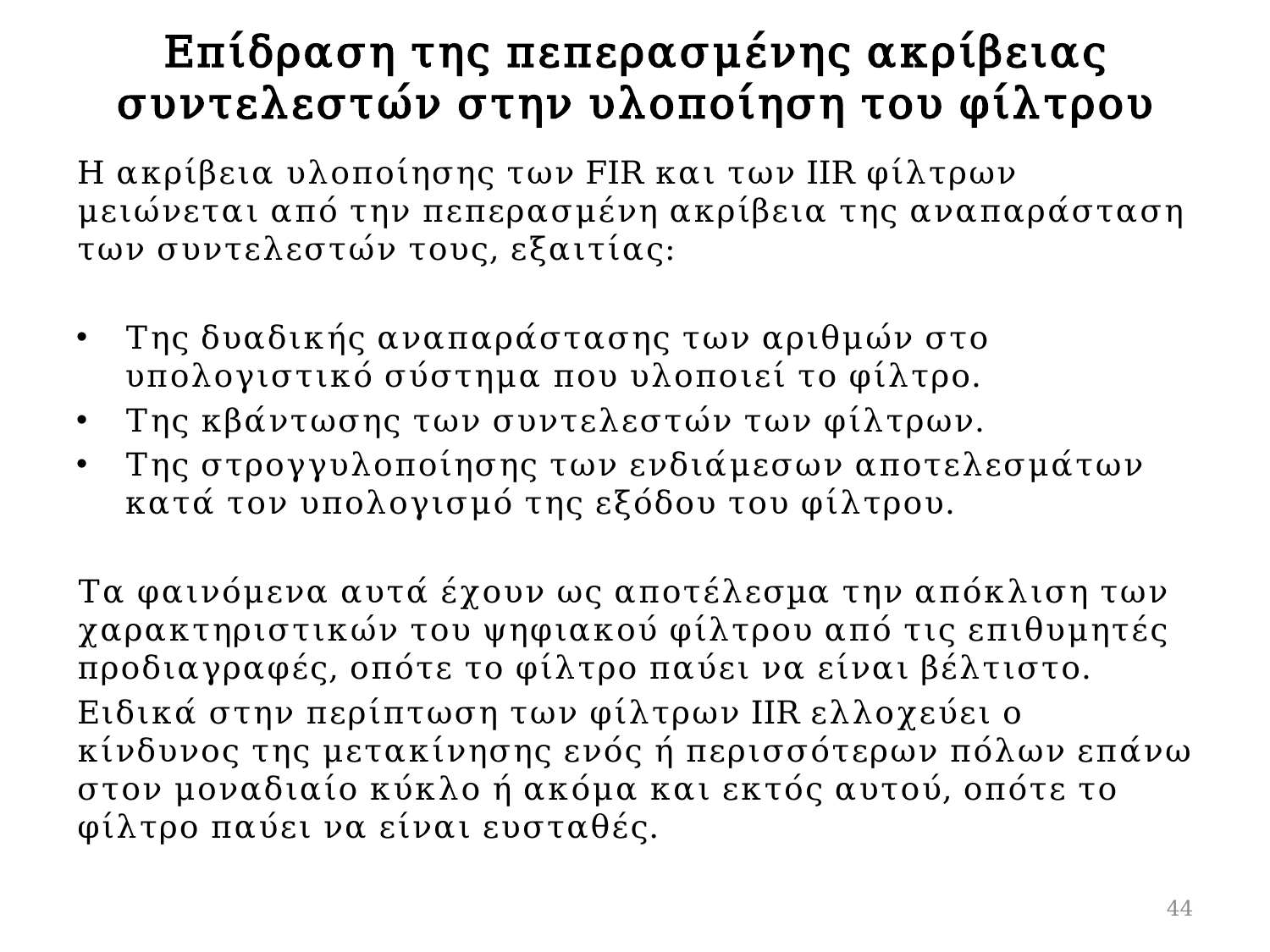

# Επίδραση της πεπερασμένης ακρίβειας συντελεστών στην υλοποίηση του φίλτρου
Η ακρίβεια υλοποίησης των FIR και των IIR φίλτρων μειώνεται από την πεπερασμένη ακρίβεια της αναπαράσταση των συντελεστών τους, εξαιτίας:

Της δυαδικής αναπαράστασης των αριθμών στο υπολογιστικό σύστημα που υλοποιεί το φίλτρο.
Της κβάντωσης των συντελεστών των φίλτρων.
Της στρογγυλοποίησης των ενδιάμεσων αποτελεσμάτων κατά τον υπολογισμό της εξόδου του φίλτρου.

Τα φαινόμενα αυτά έχουν ως αποτέλεσµα την απόκλιση των χαρακτηριστικών του ψηφιακού φίλτρου από τις επιθυμητές προδιαγραφές, οπότε το φίλτρο παύει να είναι βέλτιστο.
Ειδικά στην περίπτωση των φίλτρων IIR ελλοχεύει ο κίνδυνος της μετακίνησης ενός ή περισσότερων πόλων επάνω στον μοναδιαίο κύκλο ή ακόμα και εκτός αυτού, οπότε το φίλτρο παύει να είναι ευσταθές.
44